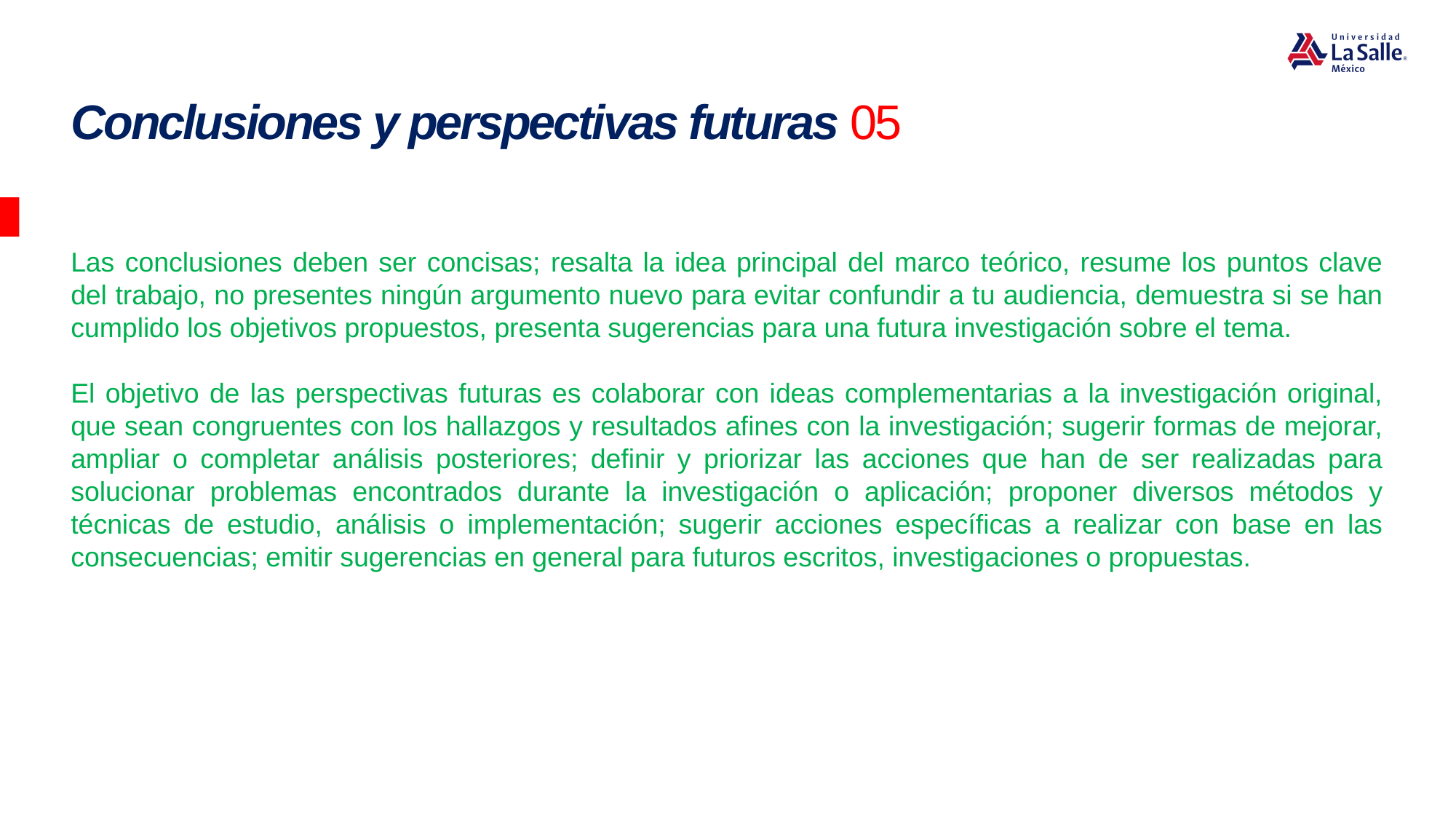

Conclusiones y perspectivas futuras 05

Las conclusiones deben ser concisas; resalta la idea principal del marco teórico, resume los puntos clave del trabajo, no presentes ningún argumento nuevo para evitar confundir a tu audiencia, demuestra si se han cumplido los objetivos propuestos, presenta sugerencias para una futura investigación sobre el tema.

El objetivo de las perspectivas futuras es colaborar con ideas complementarias a la investigación original, que sean congruentes con los hallazgos y resultados afines con la investigación; sugerir formas de mejorar, ampliar o completar análisis posteriores; definir y priorizar las acciones que han de ser realizadas para solucionar problemas encontrados durante la investigación o aplicación; proponer diversos métodos y técnicas de estudio, análisis o implementación; sugerir acciones específicas a realizar con base en las consecuencias; emitir sugerencias en general para futuros escritos, investigaciones o propuestas.